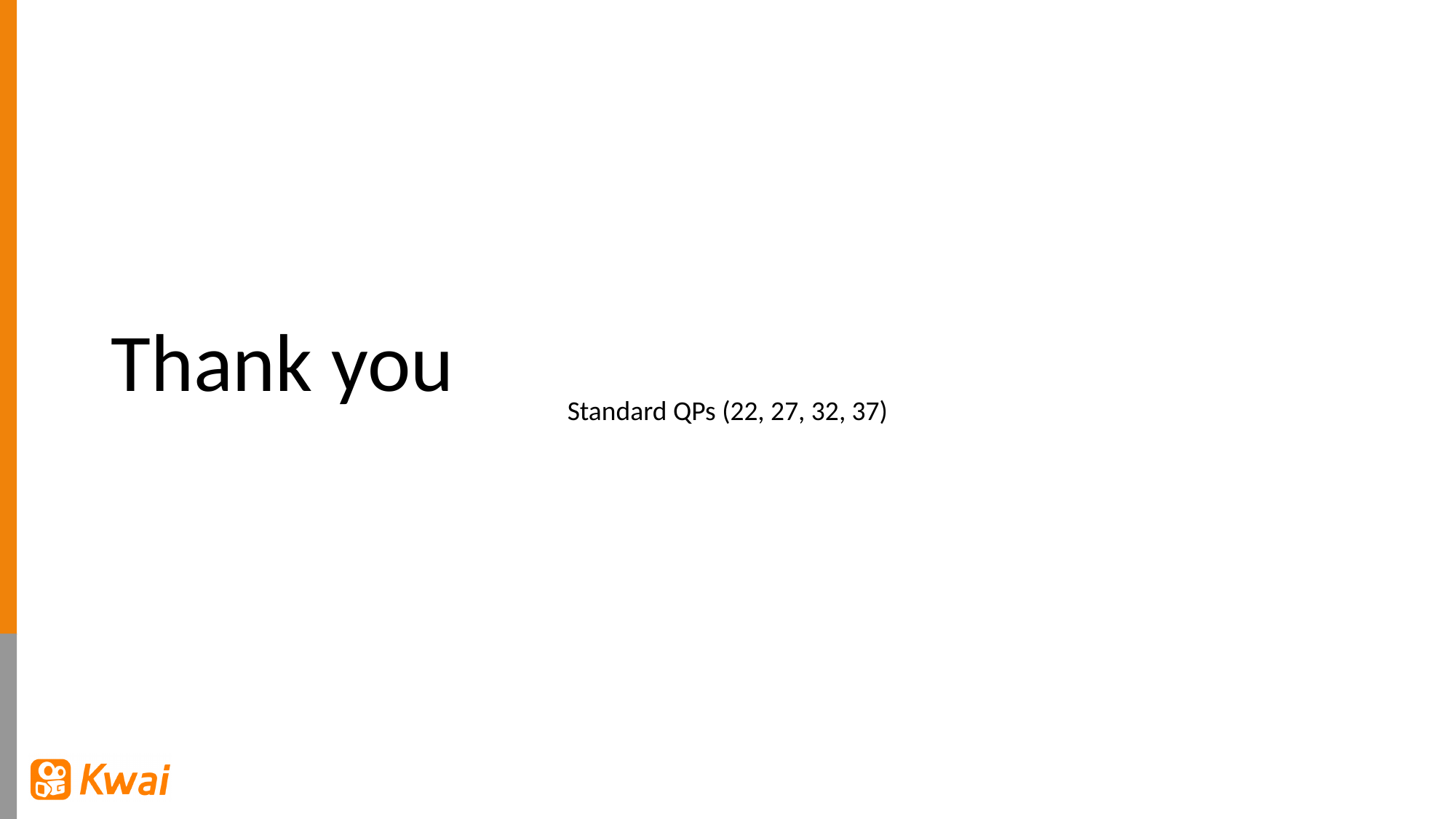

# Thank you
Standard QPs (22, 27, 32, 37)